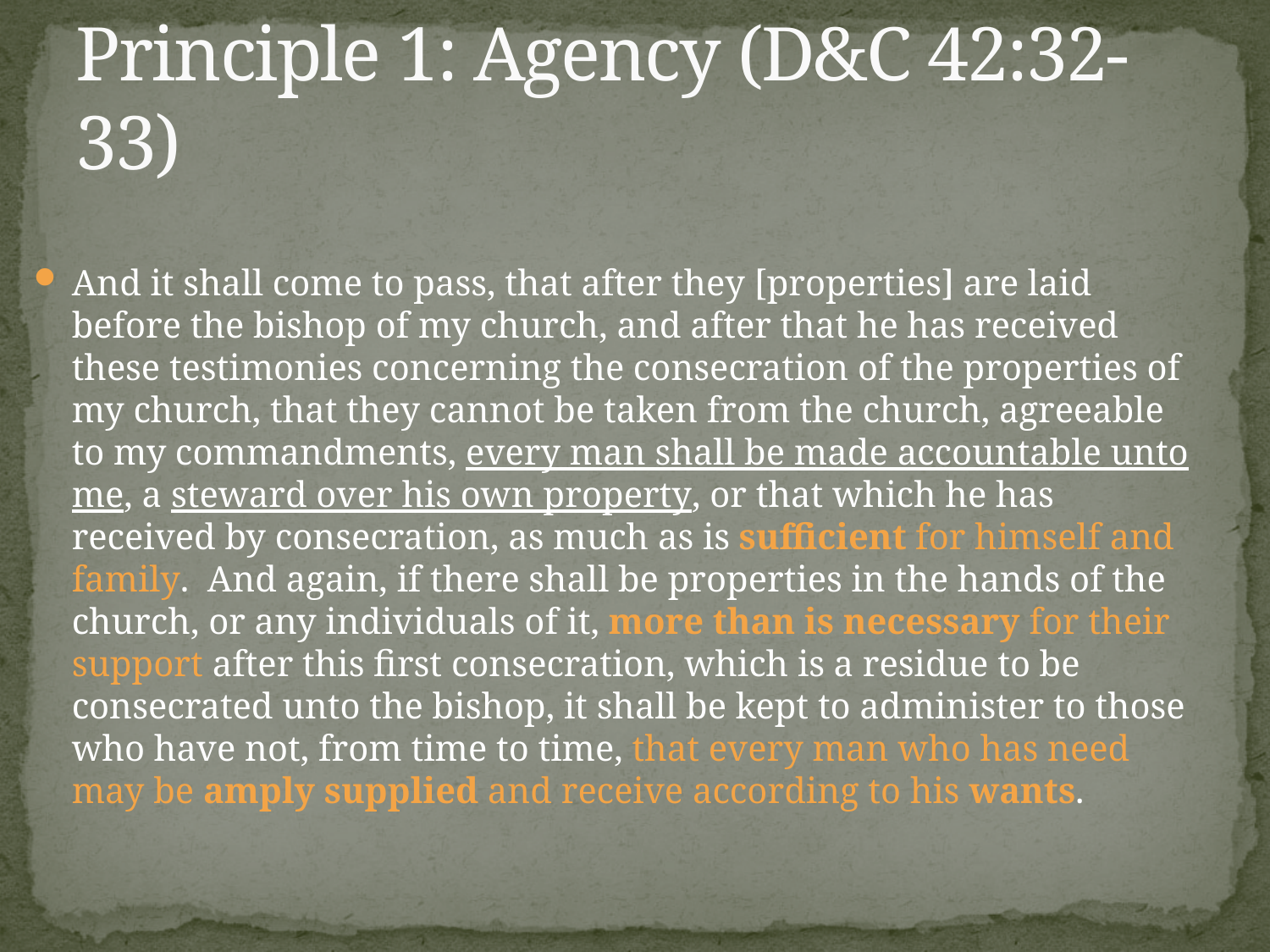

# Principle 1: Agency (D&C 42:32-33)
And it shall come to pass, that after they [properties] are laid before the bishop of my church, and after that he has received these testimonies concerning the consecration of the properties of my church, that they cannot be taken from the church, agreeable to my commandments, every man shall be made accountable unto me, a steward over his own property, or that which he has received by consecration, as much as is sufficient for himself and family.  And again, if there shall be properties in the hands of the church, or any individuals of it, more than is necessary for their support after this first consecration, which is a residue to be consecrated unto the bishop, it shall be kept to administer to those who have not, from time to time, that every man who has need may be amply supplied and receive according to his wants.